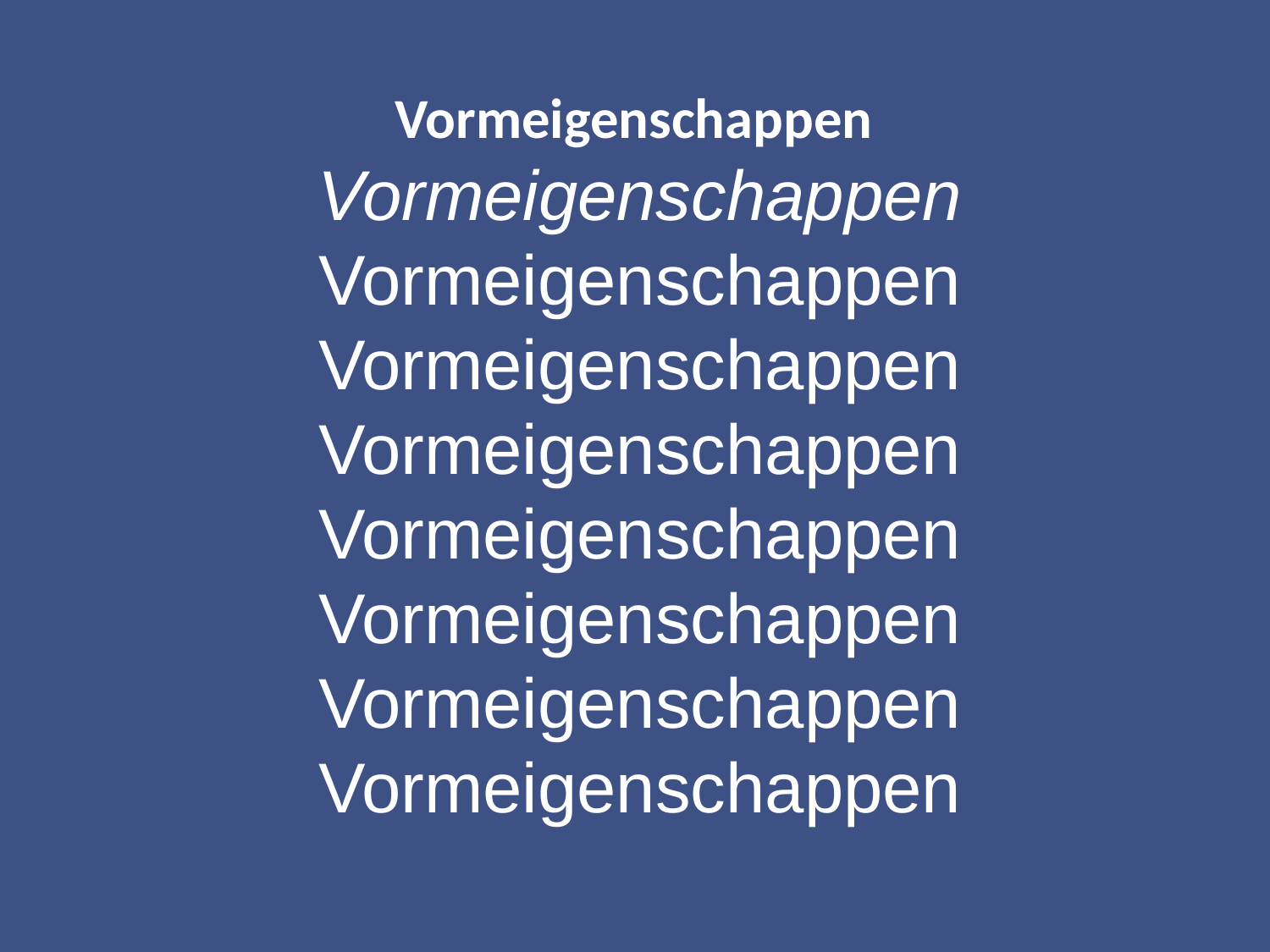

Vormeigenschappen
Vormeigenschappen
Vormeigenschappen
Vormeigenschappen
Vormeigenschappen
Vormeigenschappen
Vormeigenschappen
Vormeigenschappen
Vormeigenschappen